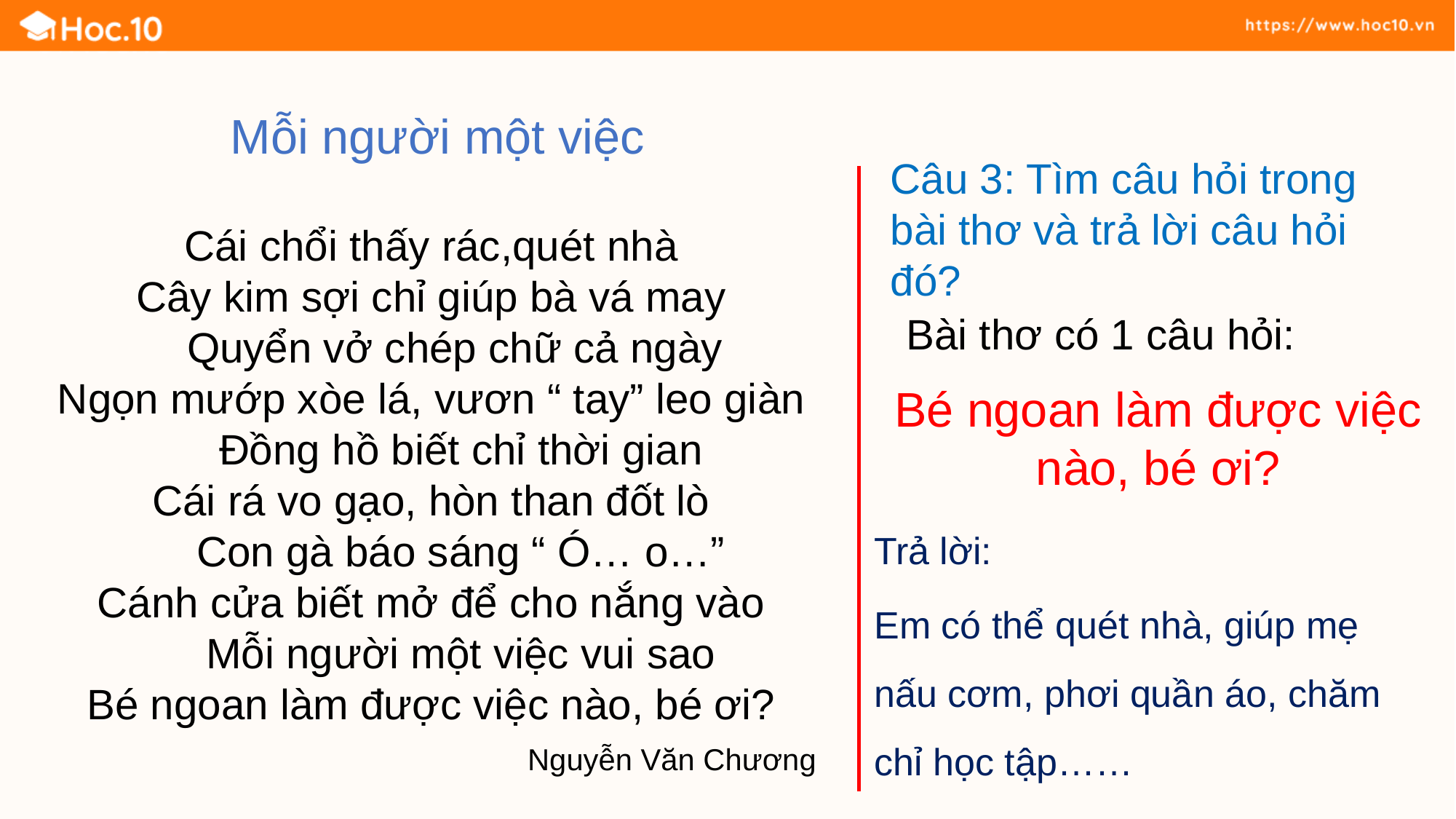

Mỗi người một việc

Cái chổi thấy rác,quét nhà
Cây kim sợi chỉ giúp bà vá may
    Quyển vở chép chữ cả ngày
Ngọn mướp xòe lá, vươn “ tay” leo giàn
     Đồng hồ biết chỉ thời gian
Cái rá vo gạo, hòn than đốt lò
     Con gà báo sáng “ Ó… o…”
Cánh cửa biết mở để cho nắng vào
     Mỗi người một việc vui sao
Bé ngoan làm được việc nào, bé ơi?
                                           Nguyễn Văn Chương
Câu 3: Tìm câu hỏi trong bài thơ và trả lời câu hỏi đó?
Bài thơ có 1 câu hỏi:
Bé ngoan làm được việc nào, bé ơi?
Trả lời:
Em có thể quét nhà, giúp mẹ nấu cơm, phơi quần áo, chăm chỉ học tập……